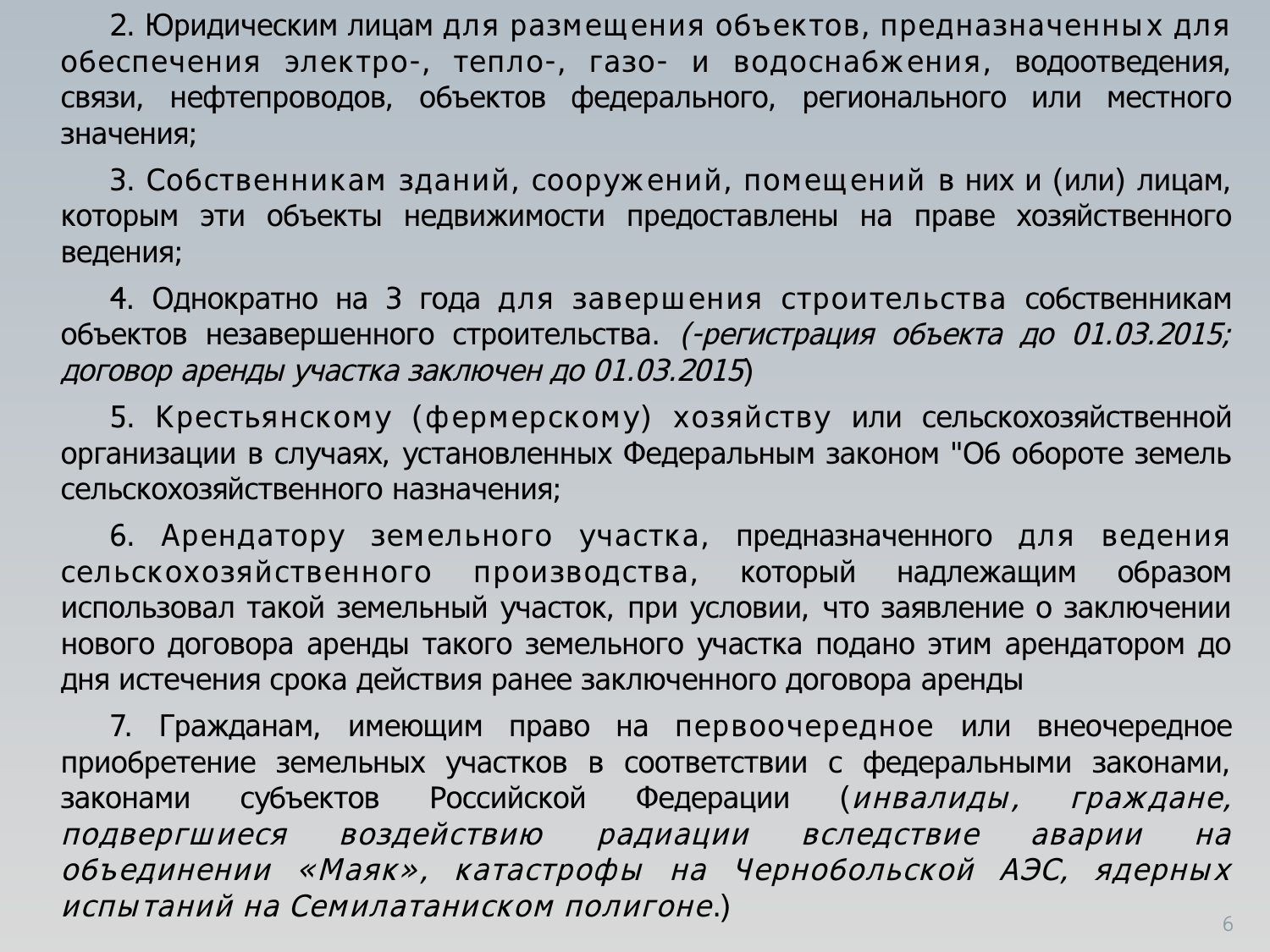

2. Юридическим лицам для размещения объектов, предназначенных для обеспечения электро-, тепло-, газо- и водоснабжения, водоотведения, связи, нефтепроводов, объектов федерального, регионального или местного значения;
3. Собственникам зданий, сооружений, помещений в них и (или) лицам, которым эти объекты недвижимости предоставлены на праве хозяйственного ведения;
4. Однократно на 3 года для завершения строительства собственникам объектов незавершенного строительства. (-регистрация объекта до 01.03.2015; договор аренды участка заключен до 01.03.2015)
5. Крестьянскому (фермерскому) хозяйству или сельскохозяйственной организации в случаях, установленных Федеральным законом "Об обороте земель сельскохозяйственного назначения;
6. Арендатору земельного участка, предназначенного для ведения сельскохозяйственного производства, который надлежащим образом использовал такой земельный участок, при условии, что заявление о заключении нового договора аренды такого земельного участка подано этим арендатором до дня истечения срока действия ранее заключенного договора аренды
7. Гражданам, имеющим право на первоочередное или внеочередное приобретение земельных участков в соответствии с федеральными законами, законами субъектов Российской Федерации (инвалиды, граждане, подвергшиеся воздействию радиации вследствие аварии на объединении «Маяк», катастрофы на Чернобольской АЭС, ядерных испытаний на Семилатаниском полигоне.)

6